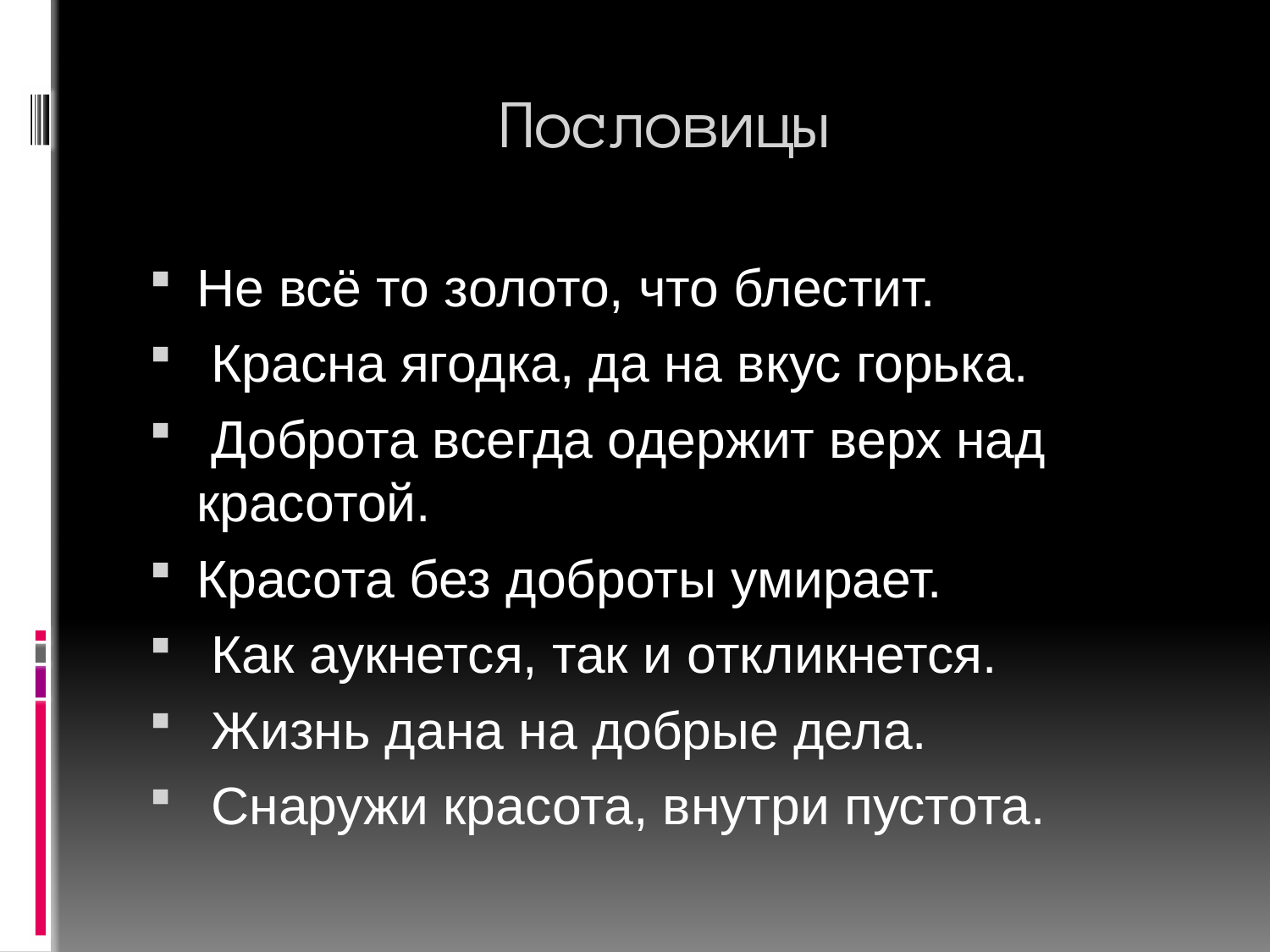

# Пословицы
Не всё то золото, что блестит.
 Красна ягодка, да на вкус горька.
 Доброта всегда одержит верх над красотой.
Красота без доброты умирает.
 Как аукнется, так и откликнется.
 Жизнь дана на добрые дела.
 Снаружи красота, внутри пустота.